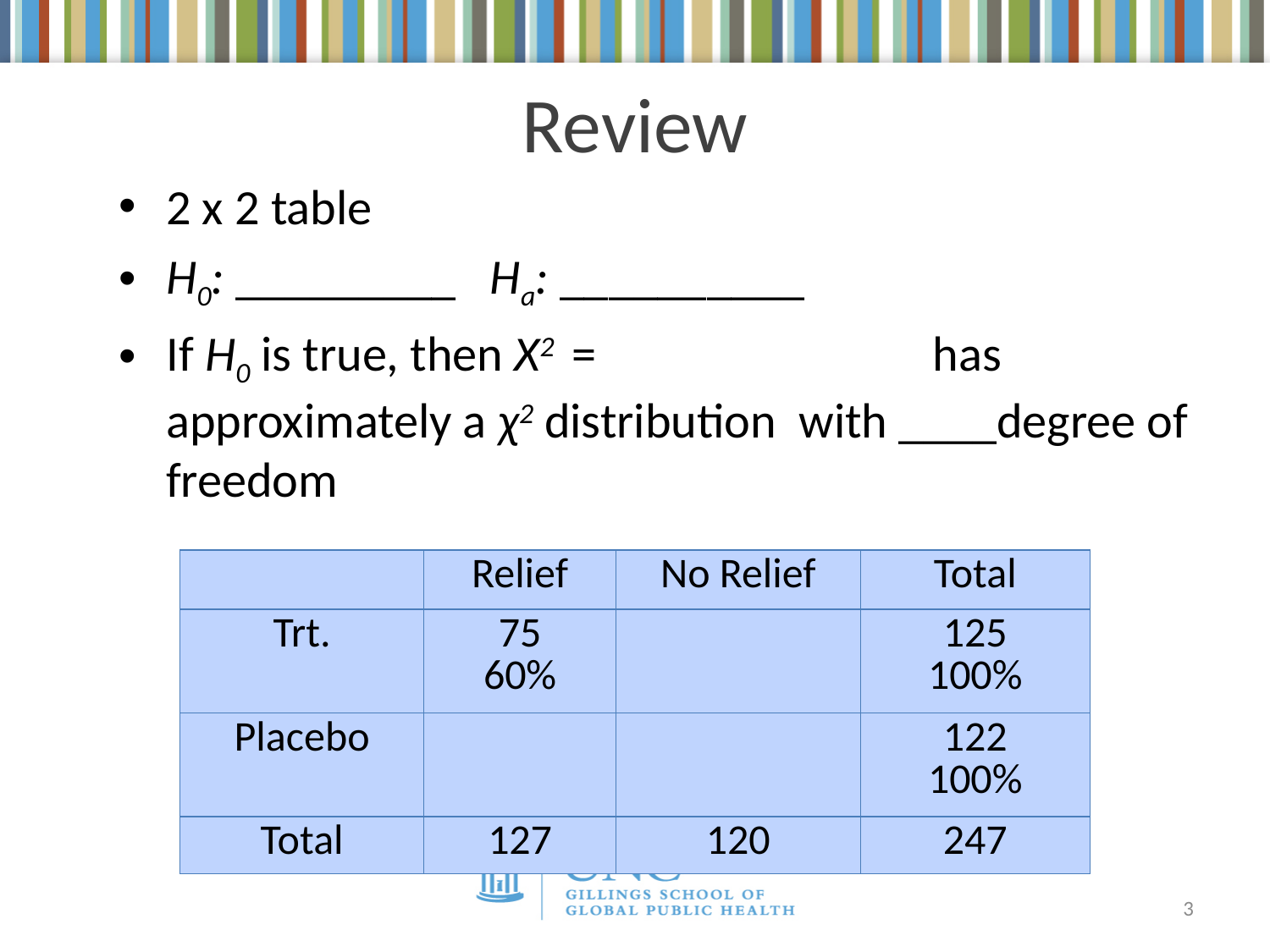

# Review
2 x 2 table
H0: _________   Ha: __________
If H0 is true, then X2  =                              has approximately a χ2 distribution  with ____degree of freedom

|  | Relief | No Relief | Total |
| --- | --- | --- | --- |
| Trt. | 75 60% |  | 125 100% |
| Placebo |  |  | 122 100% |
| Total | 127 | 120 | 247 |
3